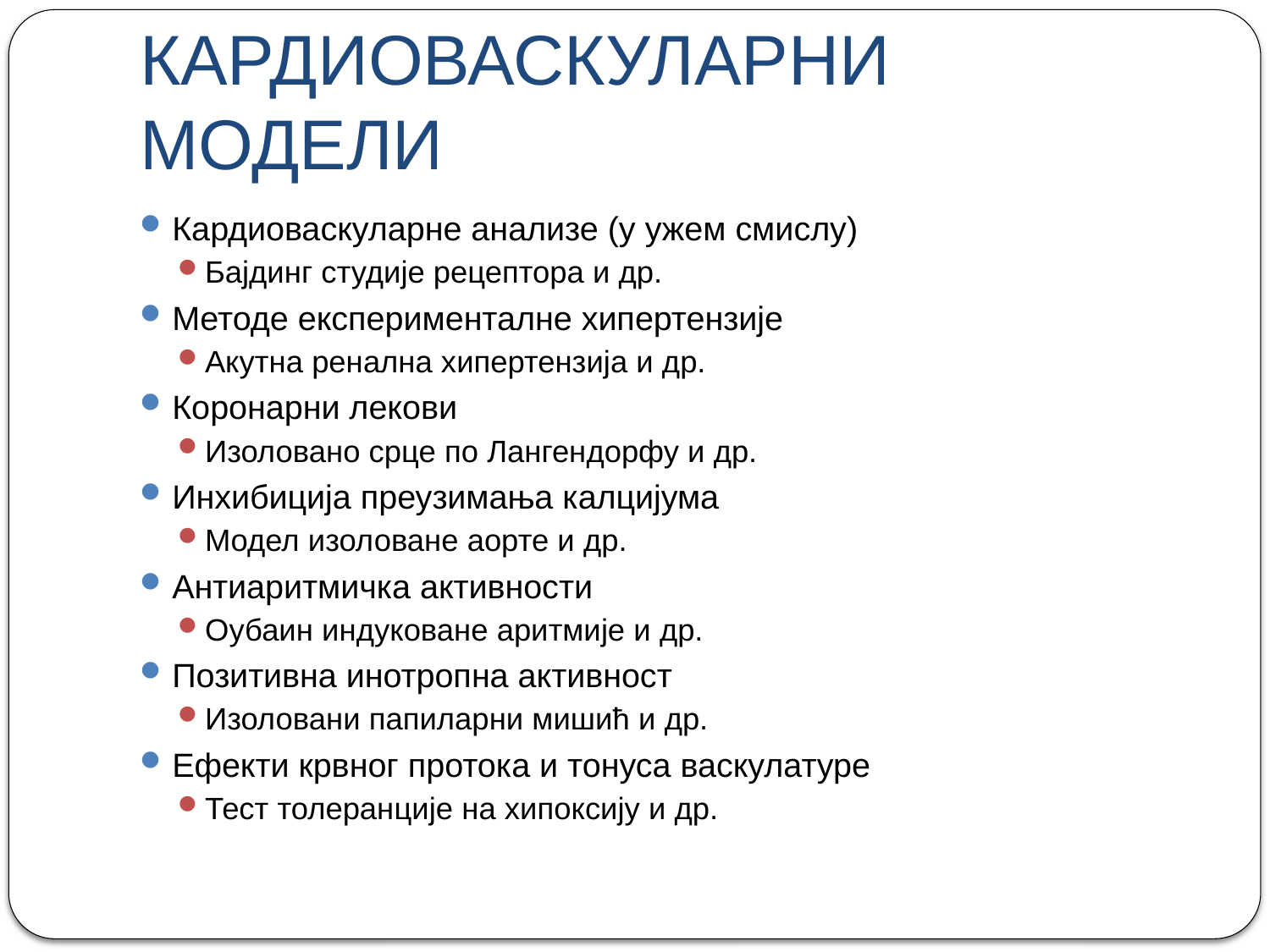

# КАРДИОВАСКУЛАРНИ МОДЕЛИ
Кардиоваскуларне анализе (у ужем смислу)
Бајдинг студије рецептора и др.
Методе експерименталне хипертензије
Акутна ренална хипертензија и др.
Коронарни лекови
Изоловано срце по Лангендорфу и др.
Инхибиција преузимања калцијума
Модел изоловане аорте и др.
Антиаритмичка активности
Оубаин индуковане аритмије и др.
Позитивна инотропна активност
Изоловани папиларни мишић и др.
Ефекти крвног протока и тонуса васкулатуре
Тест толеранције на хипоксију и др.